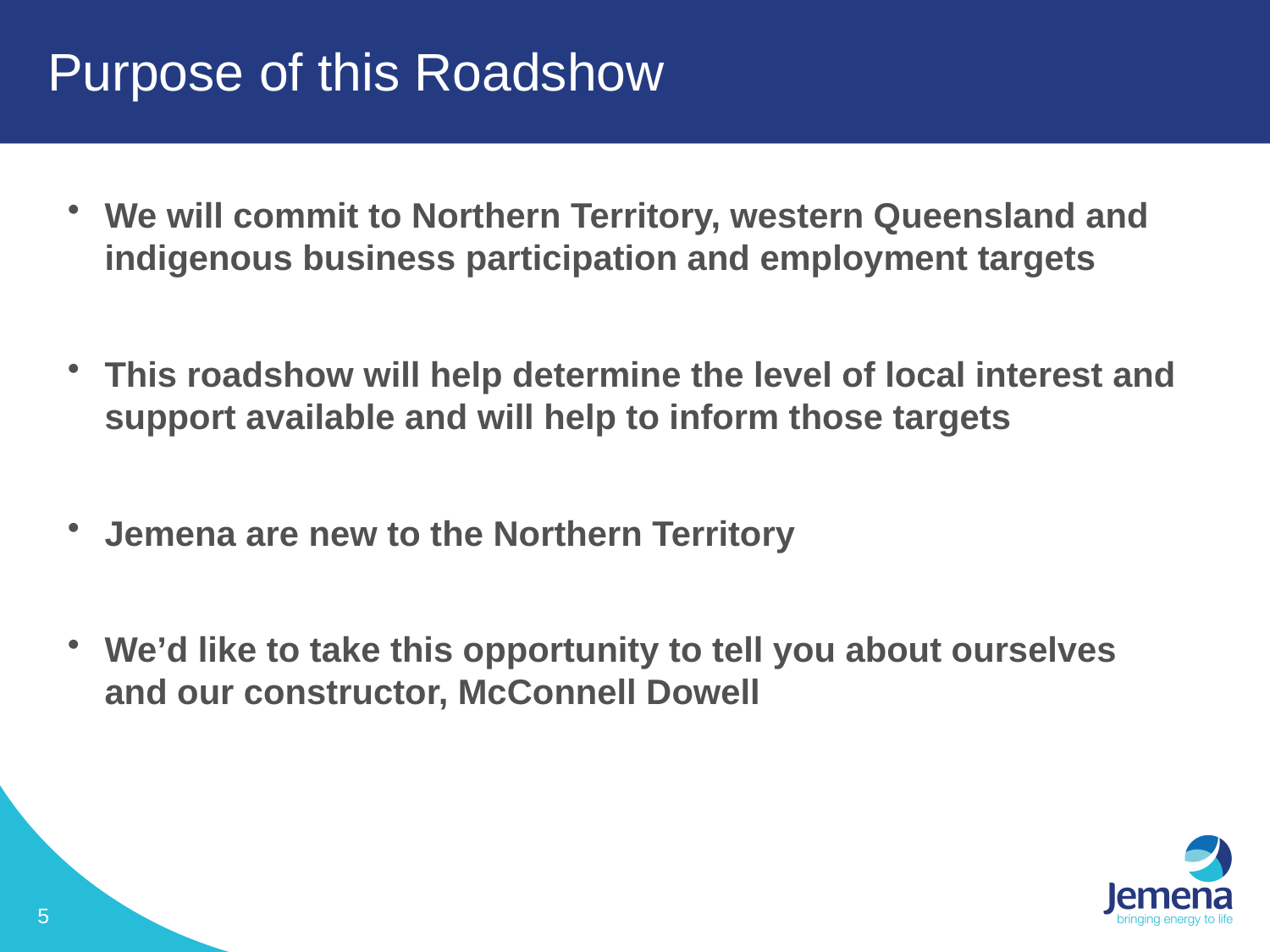

# Purpose of this Roadshow
We will commit to Northern Territory, western Queensland and indigenous business participation and employment targets

This roadshow will help determine the level of local interest and support available and will help to inform those targets

Jemena are new to the Northern Territory

We’d like to take this opportunity to tell you about ourselves and our constructor, McConnell Dowell

5